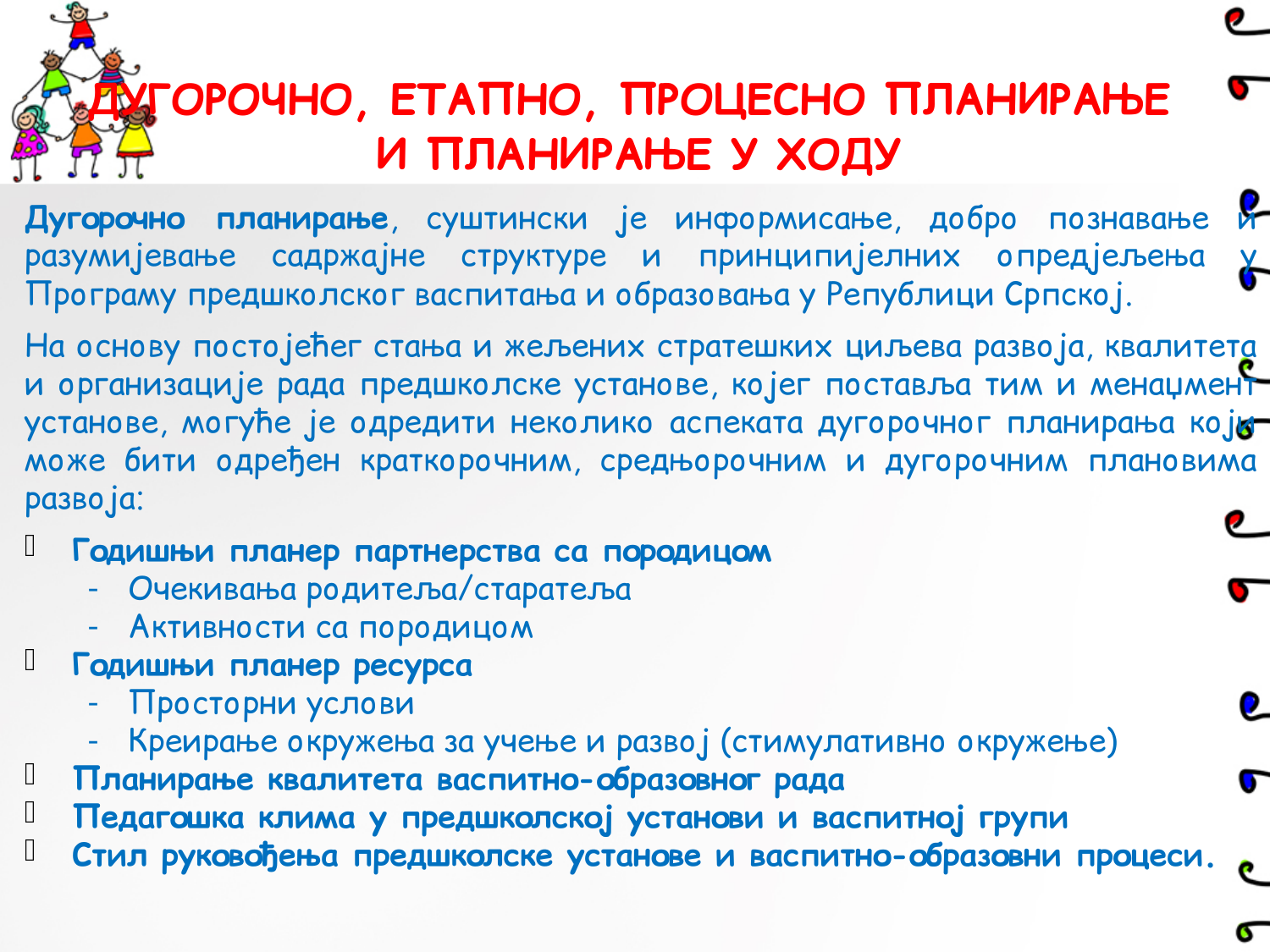

# ДУГОРОЧНО, ЕТАПНО, ПРОЦЕСНО ПЛАНИРАЊЕ И ПЛАНИРАЊЕ У ХОДУ
Дугорочно планирање, суштински је информисање, добро познавање и разумијевање садржајне структуре и принципијелних опредјељења у Програму предшколског васпитања и образовања у Републици Српској.
На основу постојећег стања и жељених стратешких циљева развоја, квалитета и организације рада предшколске установе, којег поставља тим и менаџмент установе, могуће је одредити неколико аспеката дугорочног планирања који може бити одређен краткорочним, средњорочним и дугорочним плановима развоја:
Годишњи планер партнерства са породицом
Очекивања родитеља/старатеља
Активности са породицом
Годишњи планер ресурса
Просторни услови
Креирање окружења за учење и развој (стимулативно окружење)
Планирање квалитета васпитно-образовног рада
Педагошка клима у предшколској установи и васпитној групи
Стил руковођења предшколске установе и васпитно-образовни процеси.